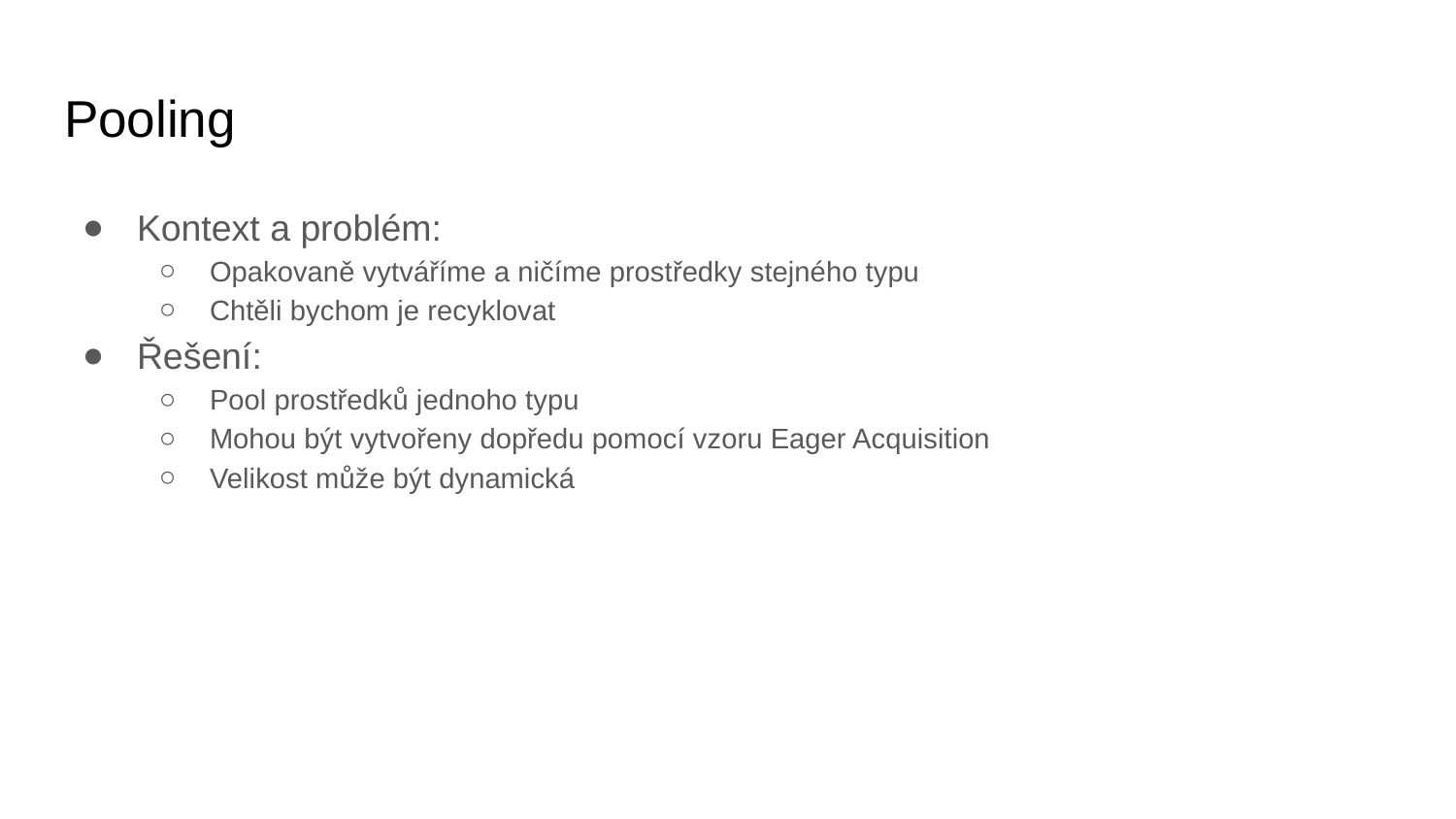

# Pooling
Kontext a problém:
Opakovaně vytváříme a ničíme prostředky stejného typu
Chtěli bychom je recyklovat
Řešení:
Pool prostředků jednoho typu
Mohou být vytvořeny dopředu pomocí vzoru Eager Acquisition
Velikost může být dynamická